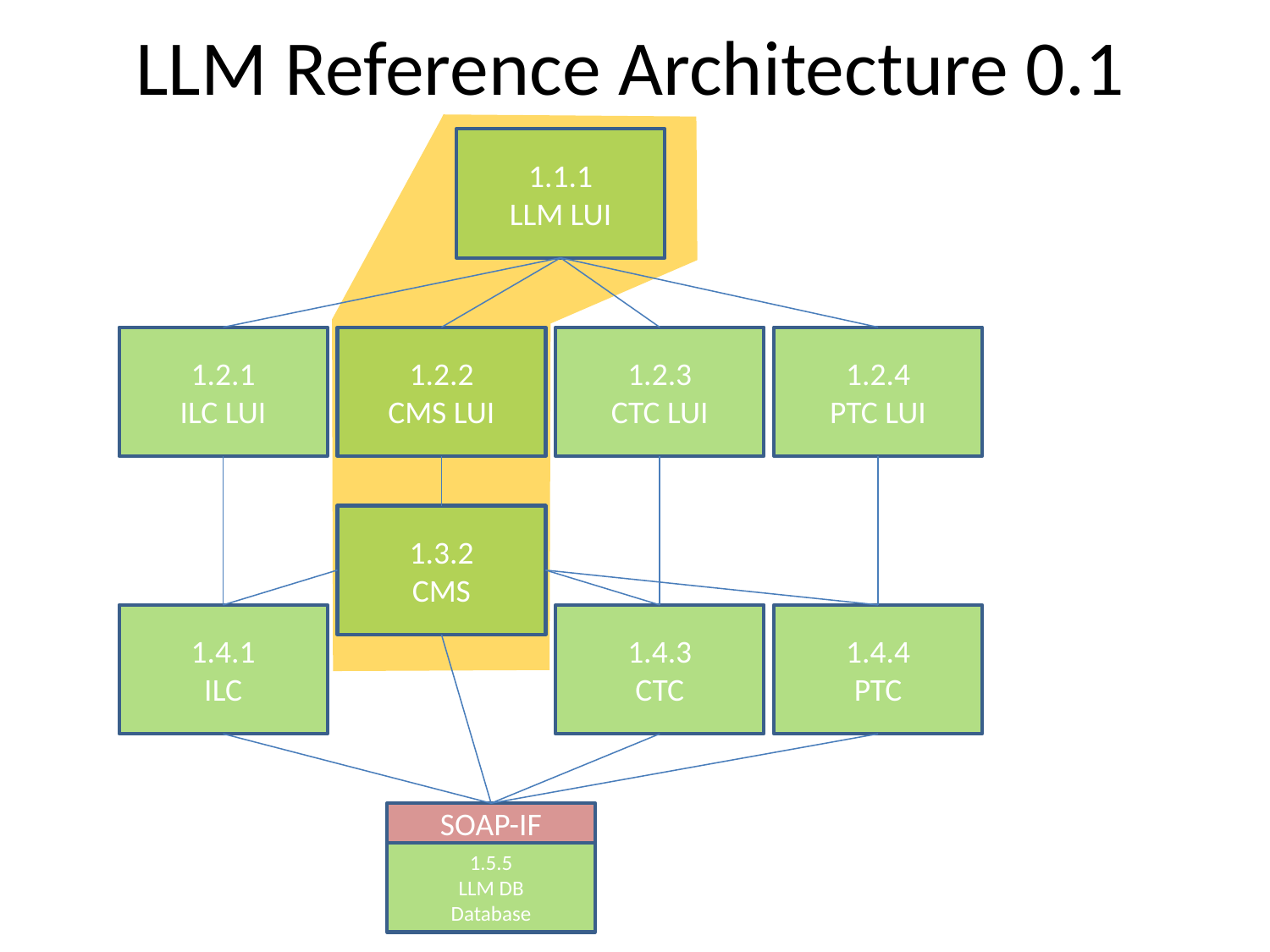

# LLM Reference Architecture 0.1

1.1.1
LLM LUI
1.2.1
ILC LUI
1.2.2
CMS LUI
1.2.3
CTC LUI
1.2.4
PTC LUI
1.3.2
CMS
1.4.1
ILC
1.4.3
CTC
1.4.4
PTC
SOAP-IF
1.5.5
LLM DB
Database